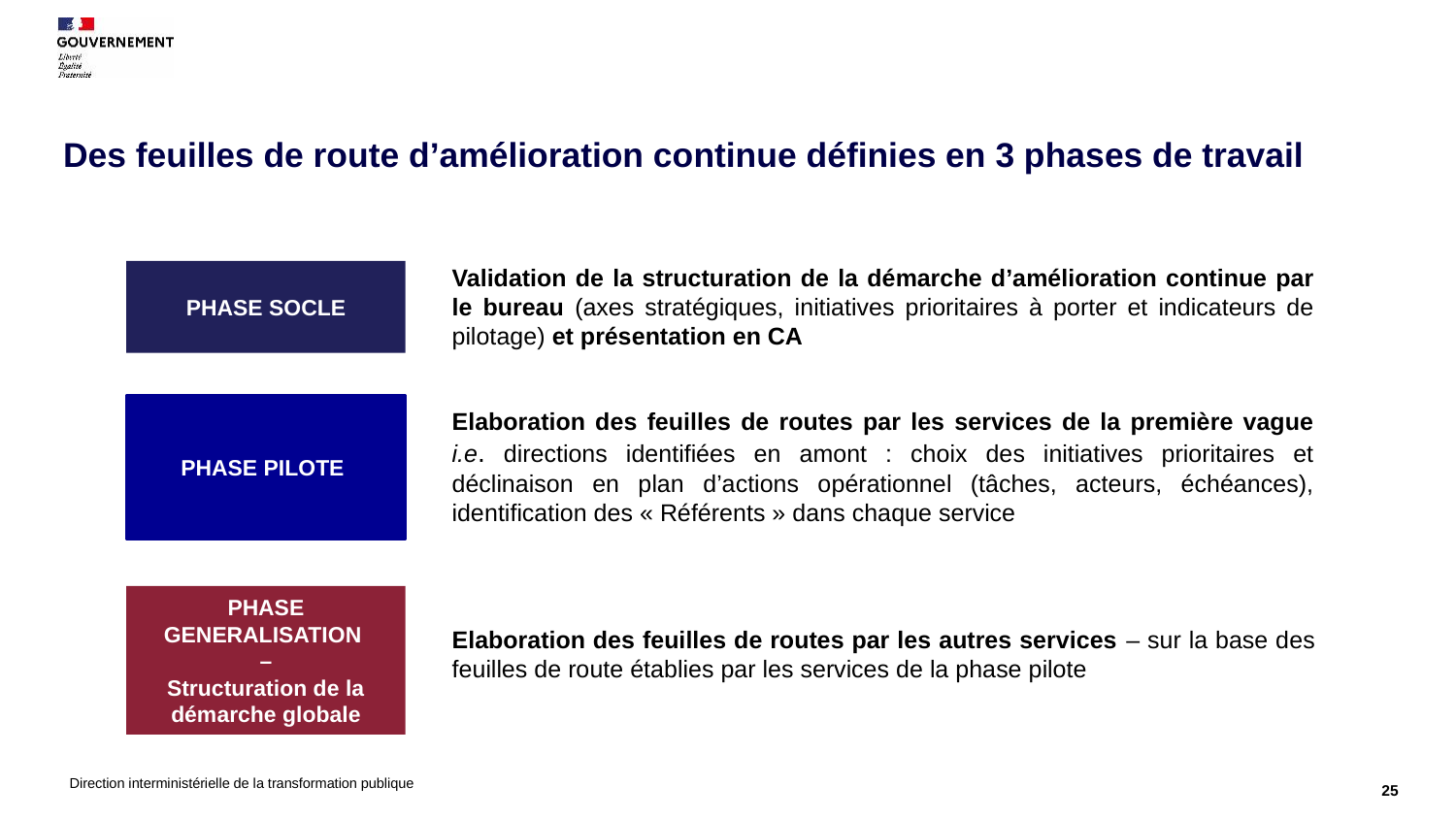

# Des feuilles de route d’amélioration continue définies en 3 phases de travail
Validation de la structuration de la démarche d’amélioration continue par le bureau (axes stratégiques, initiatives prioritaires à porter et indicateurs de pilotage) et présentation en CA
PHASE SOCLE
PHASE PILOTE
Elaboration des feuilles de routes par les services de la première vague i.e. directions identifiées en amont : choix des initiatives prioritaires et déclinaison en plan d’actions opérationnel (tâches, acteurs, échéances), identification des « Référents » dans chaque service
PHASE GENERALISATION
–
Structuration de la démarche globale
Elaboration des feuilles de routes par les autres services – sur la base des feuilles de route établies par les services de la phase pilote
Direction interministérielle de la transformation publique